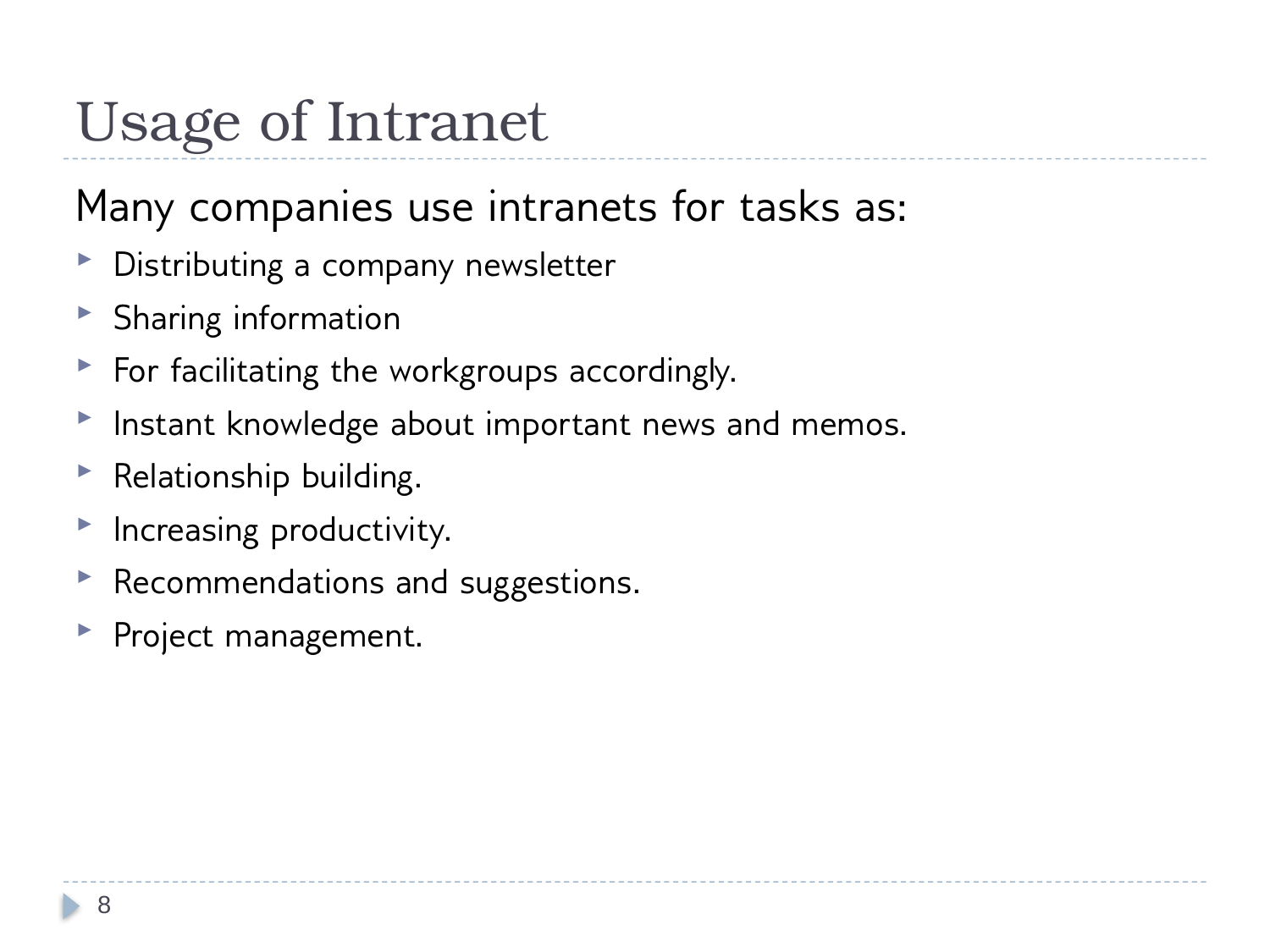

# Usage of Intranet
Many companies use intranets for tasks as:
Distributing a company newsletter
Sharing information
For facilitating the workgroups accordingly.
Instant knowledge about important news and memos.
Relationship building.
Increasing productivity.
Recommendations and suggestions.
Project management.

8